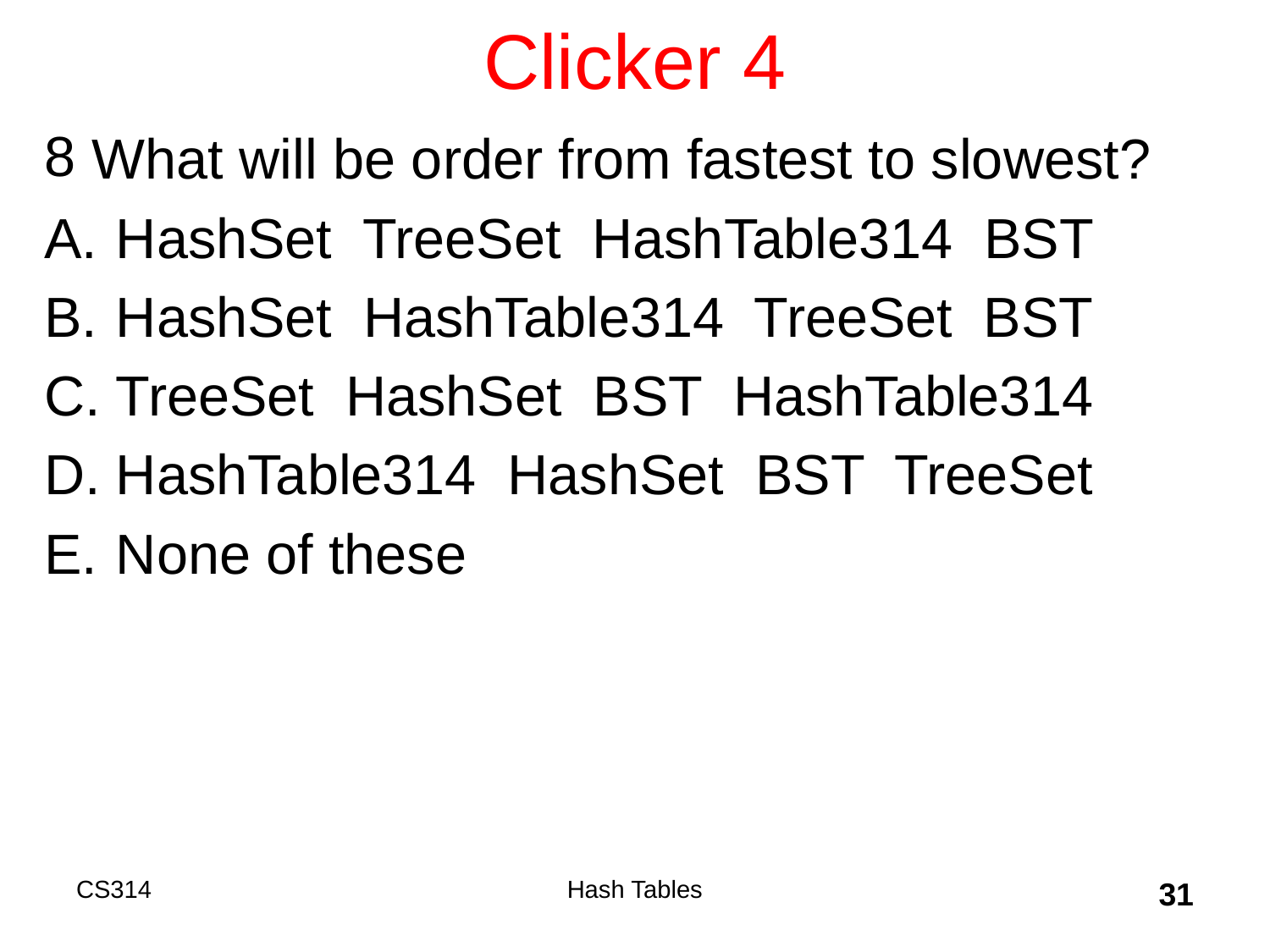

# Clicker 4
What will be order from fastest to slowest?
HashSet  TreeSet  HashTable314  BST
HashSet  HashTable314  TreeSet  BST
TreeSet  HashSet  BST  HashTable314
HashTable314  HashSet  BST  TreeSet
None of these
CS314
Hash Tables
31